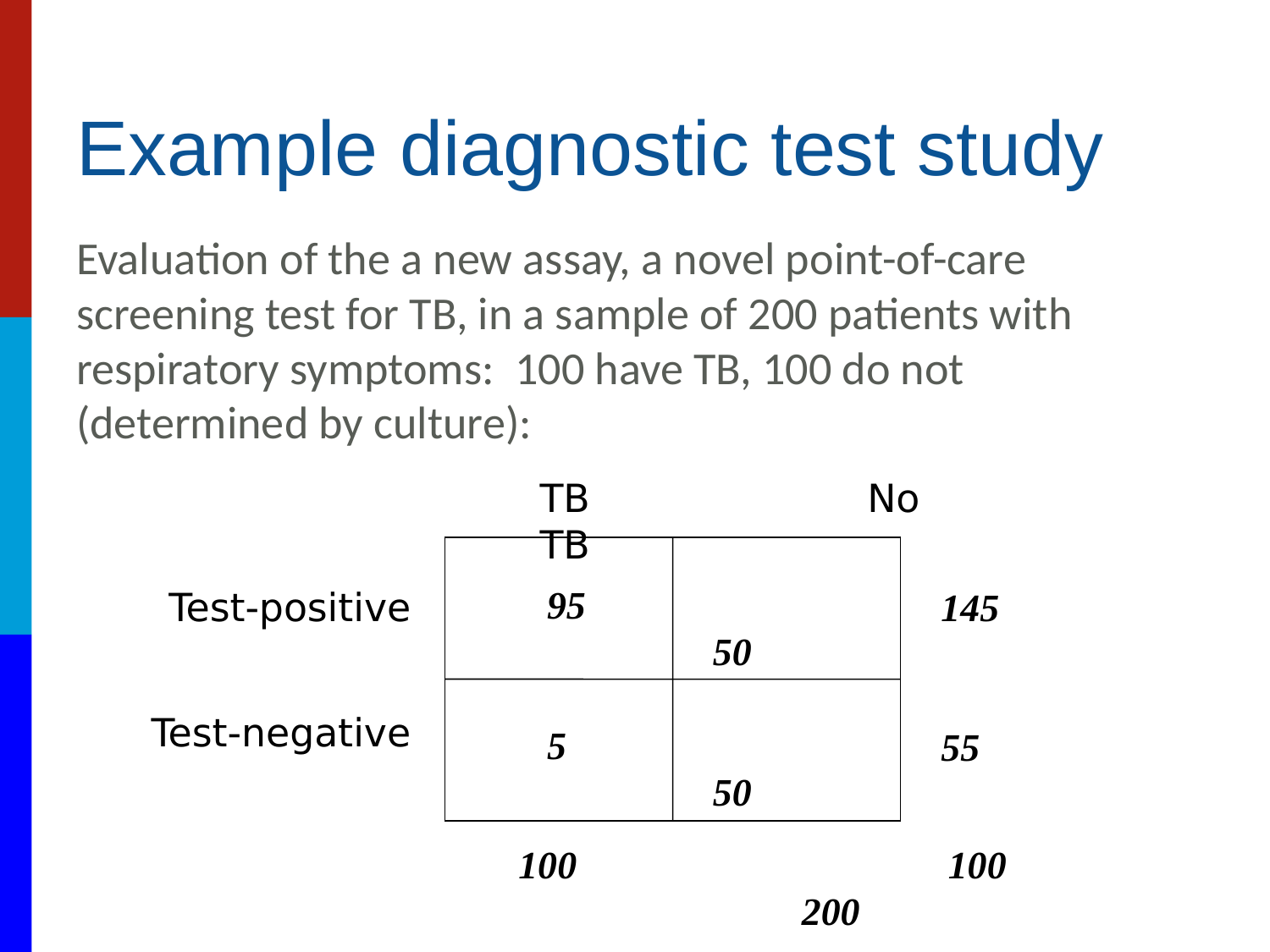

# Example diagnostic test study
Evaluation of the a new assay, a novel point-of-care screening test for TB, in a sample of 200 patients with respiratory symptoms:  100 have TB, 100 do not (determined by culture):

TB		      No TB

95			    50
Test-positive

Test-negative
5			    50
100			     100		   200
145

55